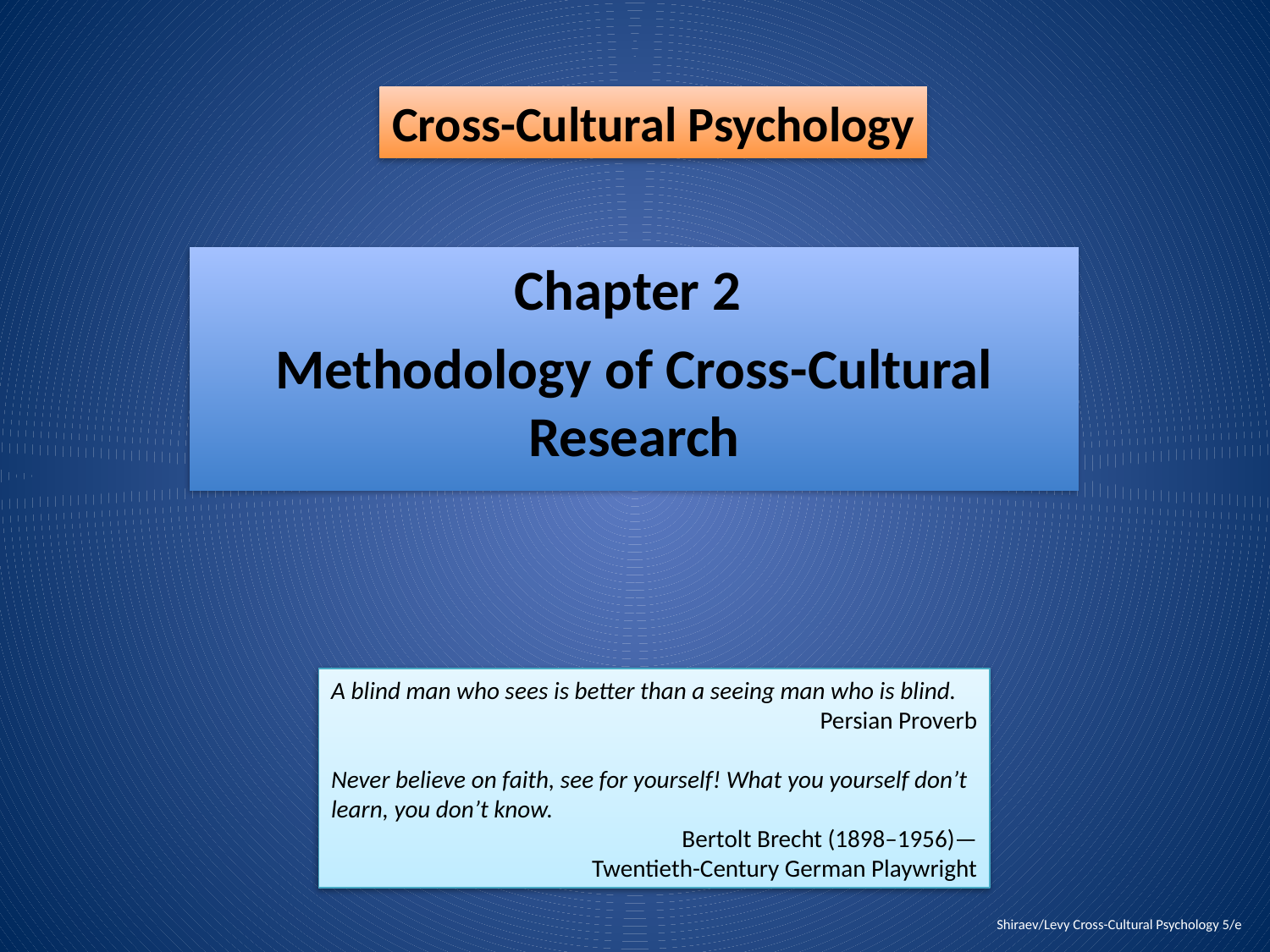

Cross-Cultural Psychology
Chapter 2
Methodology of Cross-Cultural Research
A blind man who sees is better than a seeing man who is blind.
Persian Proverb

Never believe on faith, see for yourself! What you yourself don’t learn, you don’t know.
Bertolt Brecht (1898–1956)—
Twentieth-Century German Playwright
Shiraev/Levy Cross-Cultural Psychology 5/e